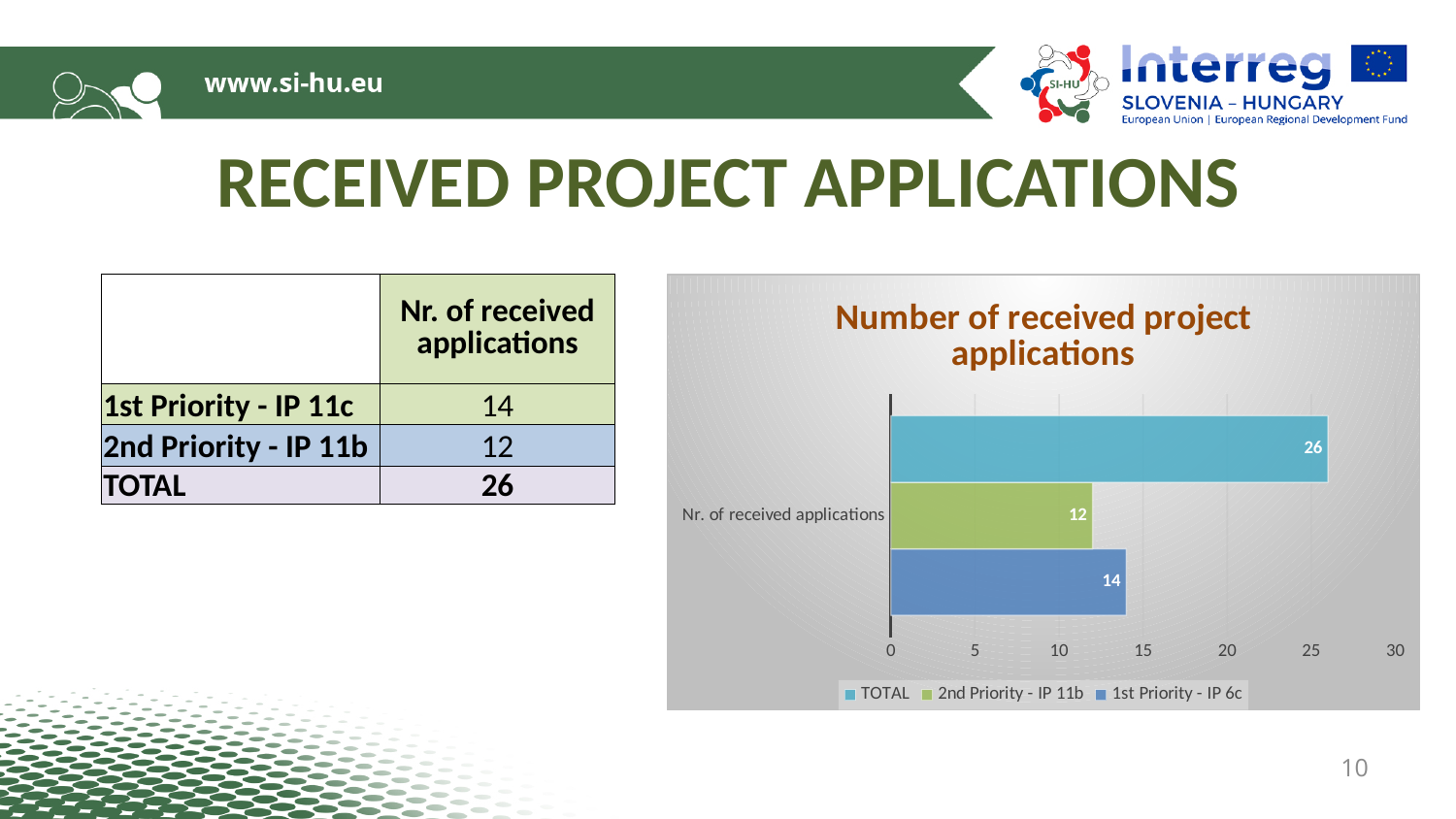

# RECEIVED PROJECT APPLICATIONS
|  | Nr. of received applications |
| --- | --- |
| 1st Priority - IP 11c | 14 |
| 2nd Priority - IP 11b | 12 |
| TOTAL | 26 |

### Chart: Number of received project applications

| Category | 1st Priority - IP 6c | 2nd Priority - IP 11b | TOTAL |
|---|---|---|---|
| Nr. of received applications | 14.0 | 12.0 | 26.0 |
10